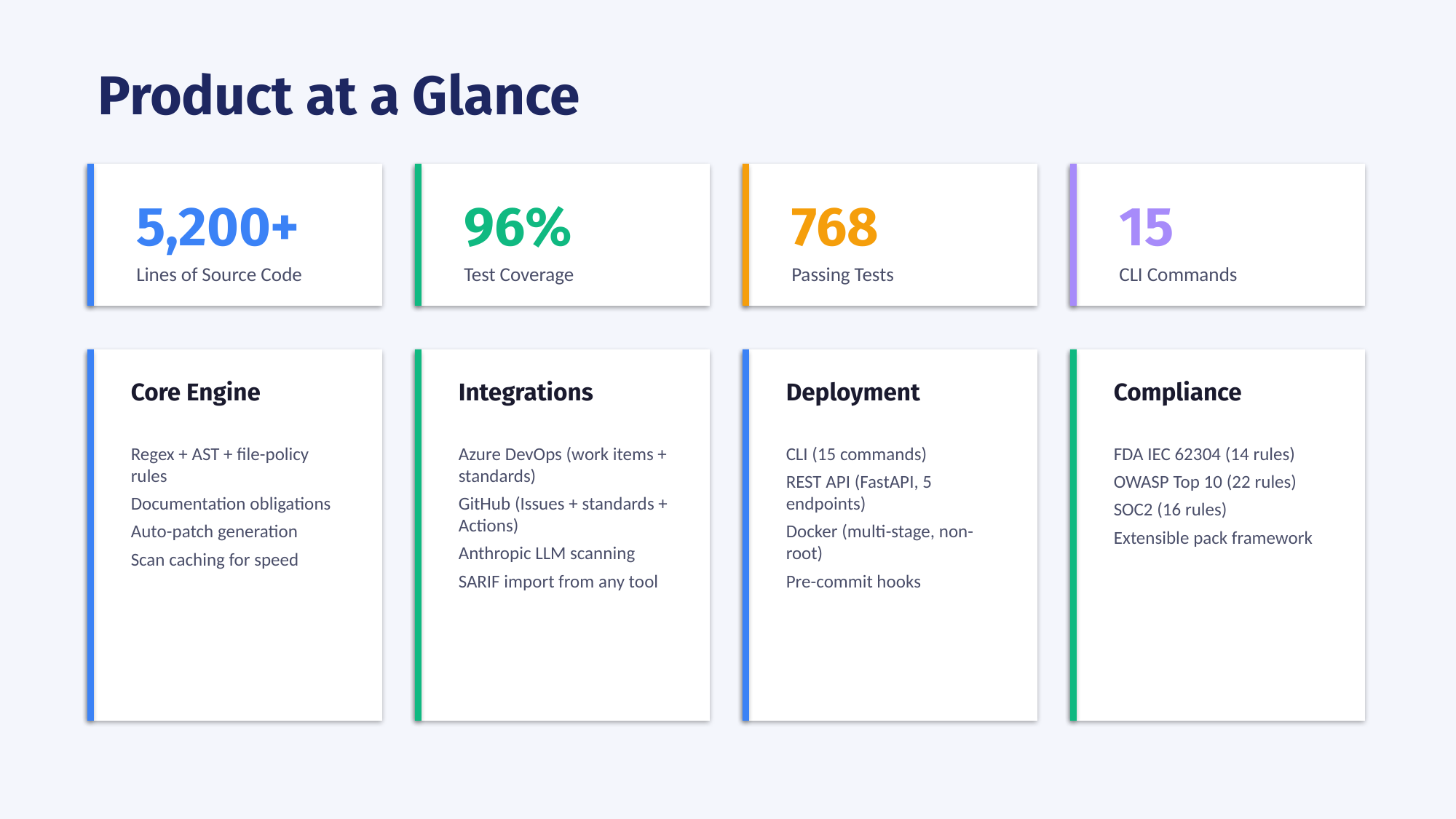

Product at a Glance

5,200+
96%
768
15
Lines of Source Code
Test Coverage
Passing Tests
CLI Commands

Core Engine
Integrations
Deployment
Compliance
Regex + AST + file-policy rules
Documentation obligations
Auto-patch generation
Scan caching for speed
Azure DevOps (work items + standards)
GitHub (Issues + standards + Actions)
Anthropic LLM scanning
SARIF import from any tool
CLI (15 commands)
REST API (FastAPI, 5 endpoints)
Docker (multi-stage, non-root)
Pre-commit hooks
FDA IEC 62304 (14 rules)
OWASP Top 10 (22 rules)
SOC2 (16 rules)
Extensible pack framework